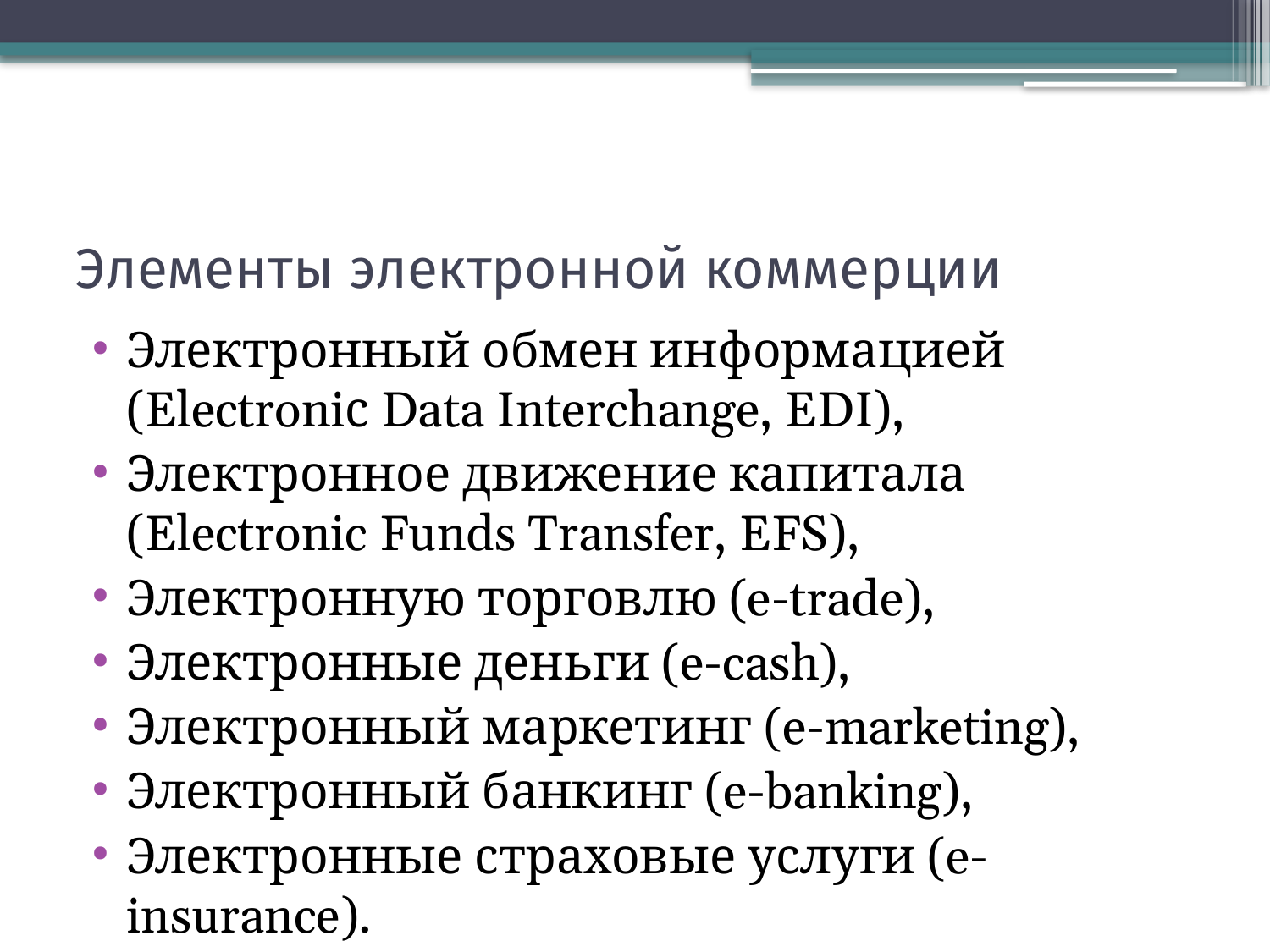

# Элементы электронной коммерции
Электронный обмен информацией (Electroniс Data Interchange, EDI),
Электронное движение капитала (Electronic Funds Transfer, EFS),
Электронную торговлю (e-trade),
Электронные деньги (e-cash),
Электронный маркетинг (e-marketing),
Электронный банкинг (e-banking),
Электронные страховые услуги (e-insurance).